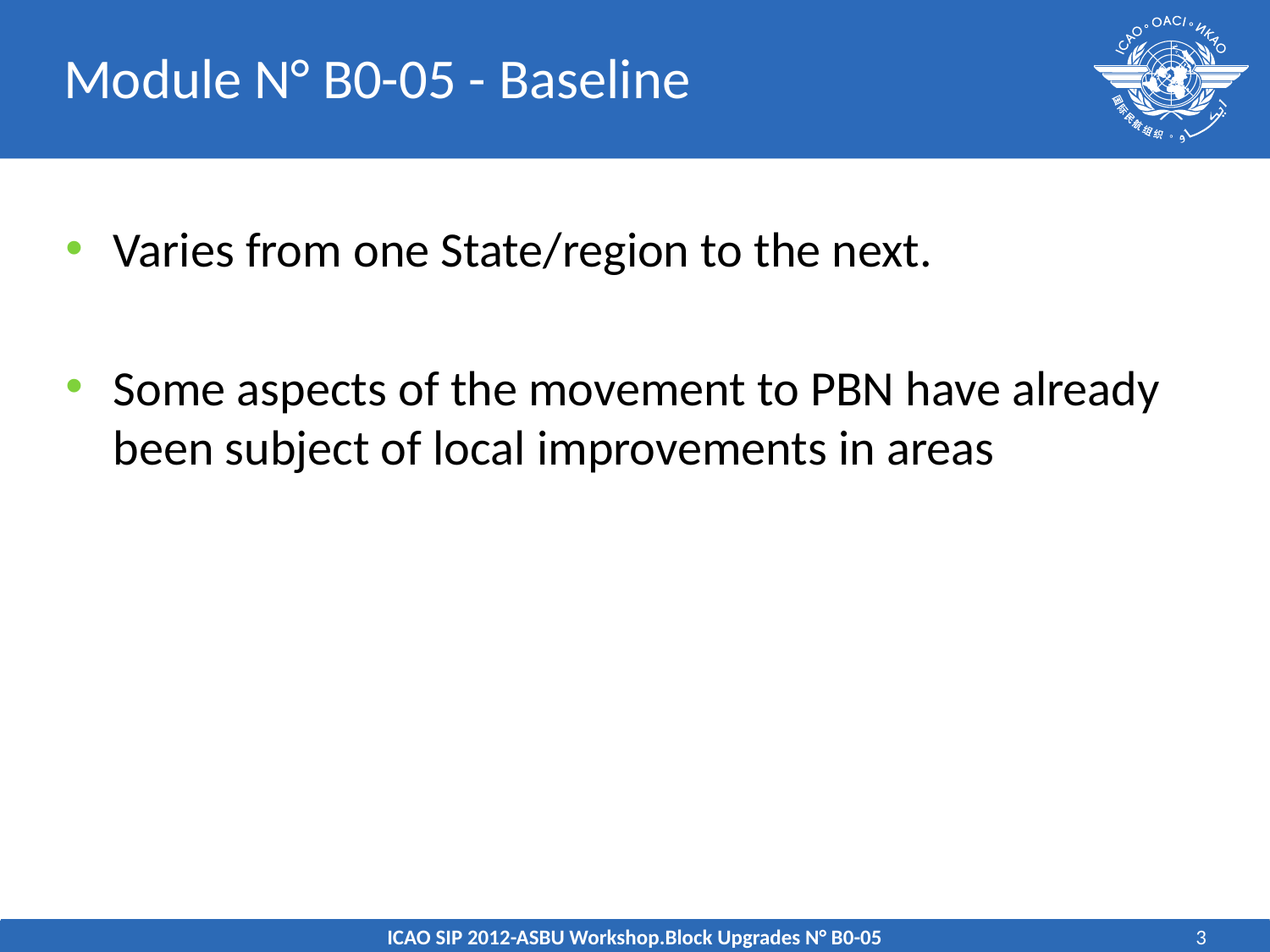

# Module N° B0-05 - Baseline
Varies from one State/region to the next.

Some aspects of the movement to PBN have already been subject of local improvements in areas
ICAO SIP 2012-ASBU Workshop.Block Upgrades N° B0-05
3